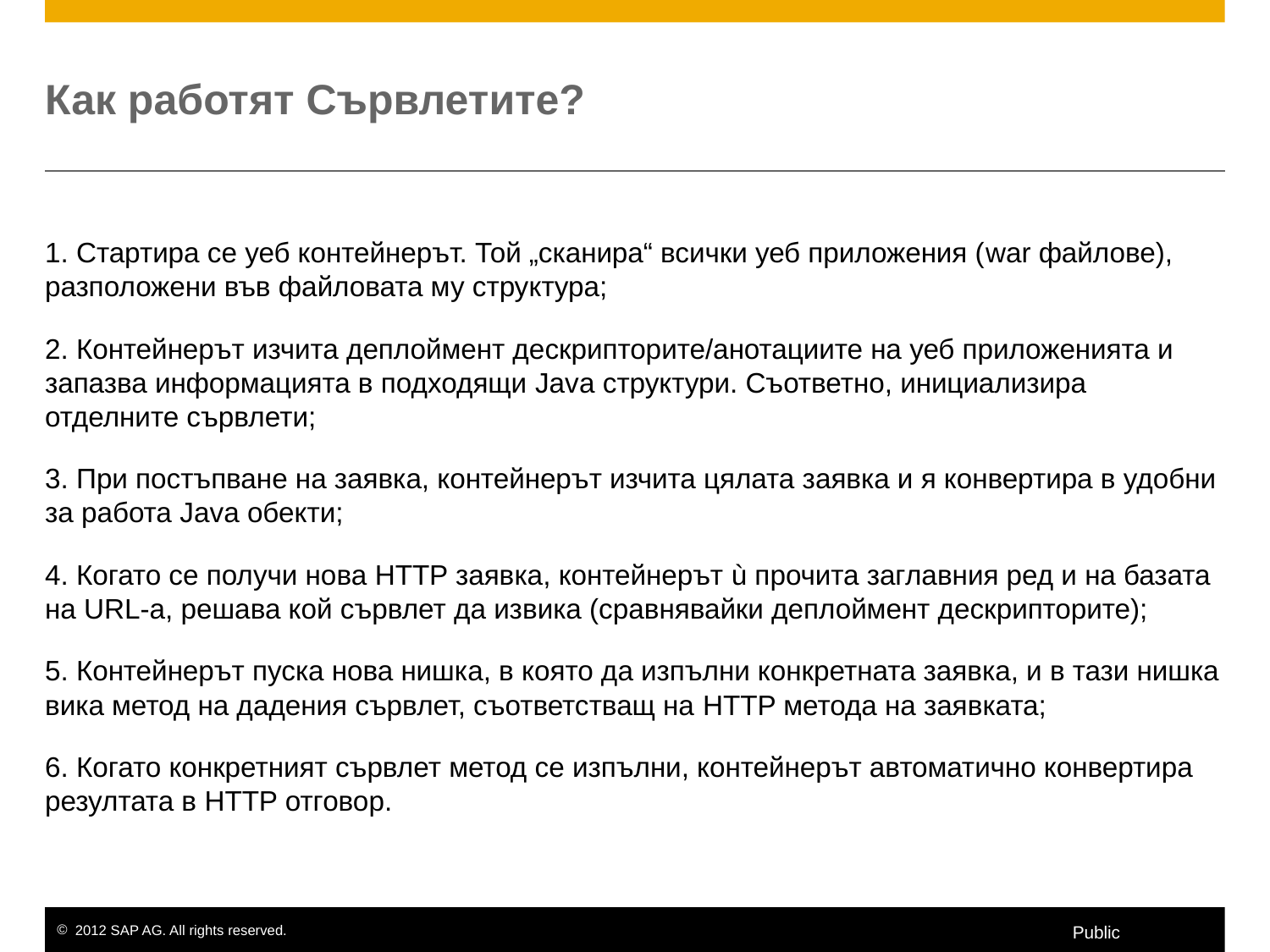

# Как работят Сървлетите?
1. Стартира се уеб контейнерът. Той „сканира“ всички уеб приложения (war файлове), разположени във файловата му структура;
2. Контейнерът изчита деплоймент дескрипторите/анотациите на уеб приложенията и запазва информацията в подходящи Java структури. Съответно, инициализира отделните сървлети;
3. При постъпване на заявка, контейнерът изчита цялата заявка и я конвертира в удобни за работа Java обекти;
4. Когато се получи нова HTTP заявка, контейнерът ù прочита заглавния ред и на базата на URL-a, решава кой сървлет да извика (сравнявайки деплоймент дескрипторите);
5. Контейнерът пуска нова нишка, в която да изпълни конкретната заявка, и в тази нишка вика метод на дадения сървлет, съответстващ на HTTP метода на заявката;
6. Когато конкретният сървлет метод се изпълни, контейнерът автоматично конвертира резултата в HTTP отговор.